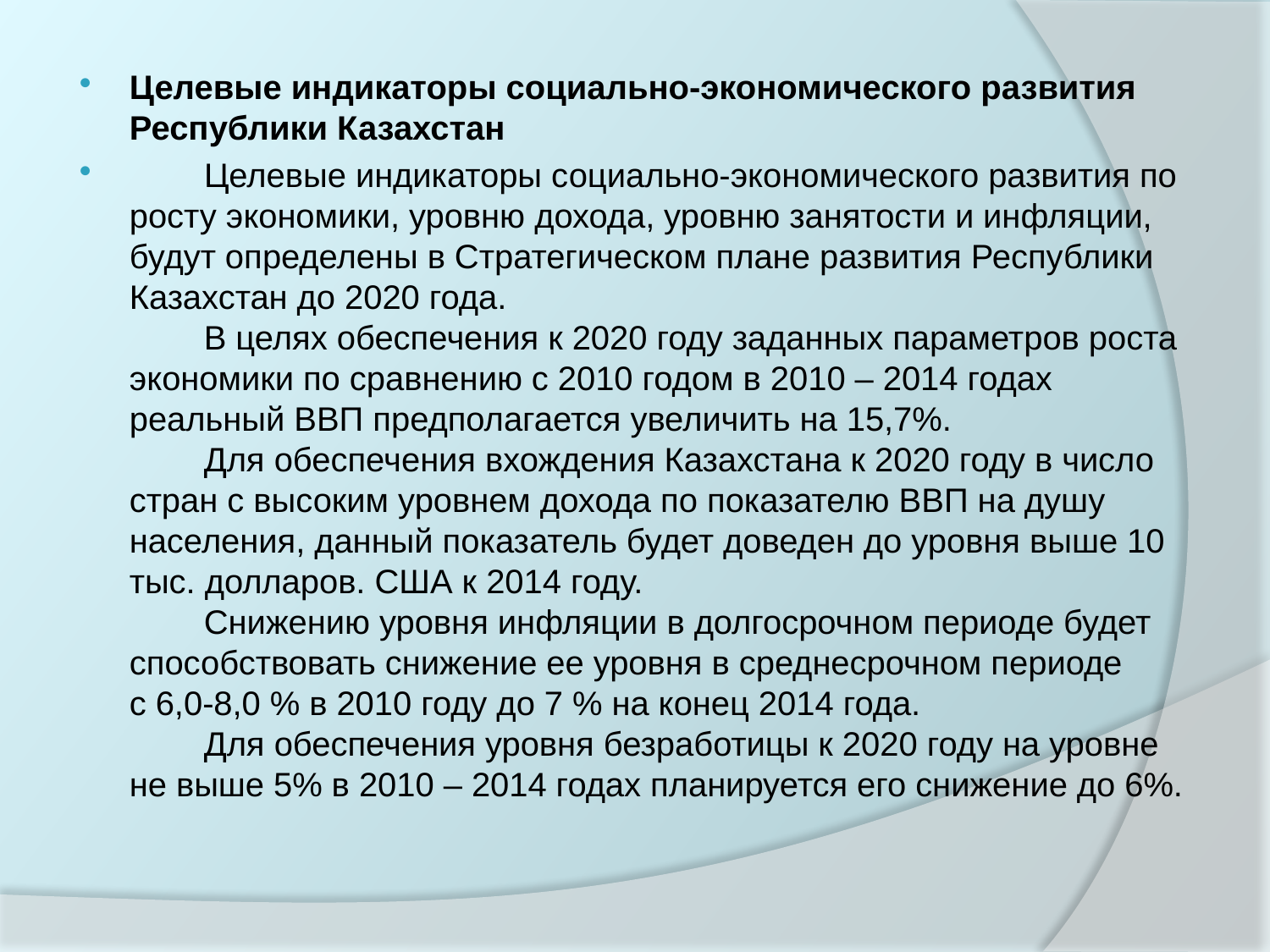

Целевые индикаторы социально-экономического развития
Республики Казахстан
        Целевые индикаторы социально-экономического развития по росту экономики, уровню дохода, уровню занятости и инфляции, будут определены в Стратегическом плане развития Республики Казахстан до 2020 года. 
        В целях обеспечения к 2020 году заданных параметров роста экономики по сравнению с 2010 годом в 2010 – 2014 годах реальный ВВП предполагается увеличить на 15,7%.
        Для обеспечения вхождения Казахстана к 2020 году в число стран с высоким уровнем дохода по показателю ВВП на душу населения, данный показатель будет доведен до уровня выше 10 тыс. долларов. США к 2014 году.
        Снижению уровня инфляции в долгосрочном периоде будет способствовать снижение ее уровня в среднесрочном периоде с 6,0-8,0 % в 2010 году до 7 % на конец 2014 года.
        Для обеспечения уровня безработицы к 2020 году на уровне не выше 5% в 2010 – 2014 годах планируется его снижение до 6%.